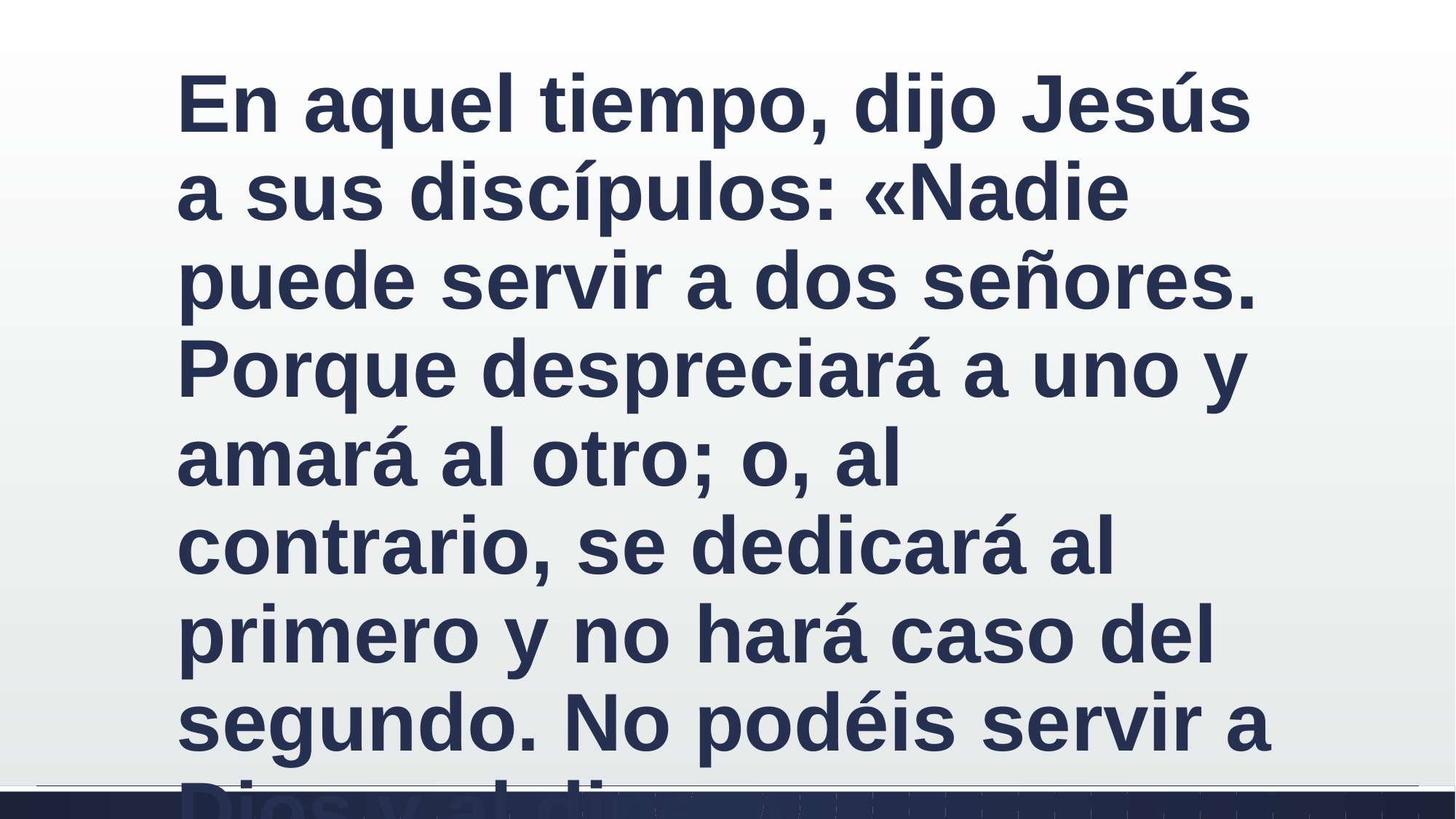

#
En aquel tiempo, dijo Jesús a sus discípulos: «Nadie puede servir a dos señores. Porque despreciará a uno y amará al otro; o, al contrario, se dedicará al primero y no hará caso del segundo. No podéis servir a Dios y al dinero.